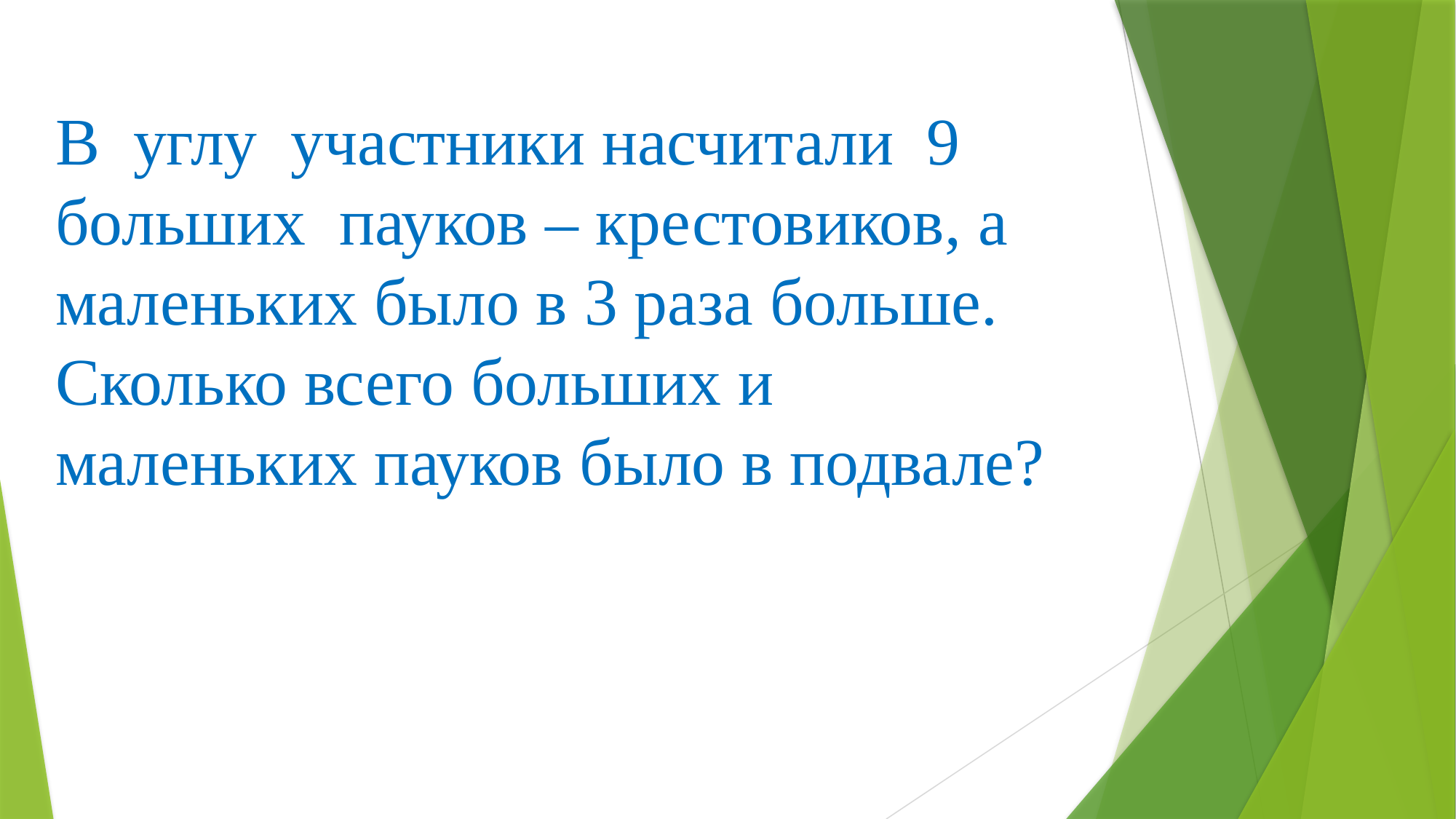

В  углу  участники насчитали  9 больших  пауков – крестовиков, а маленьких было в 3 раза больше. Сколько всего больших и маленьких пауков было в подвале?